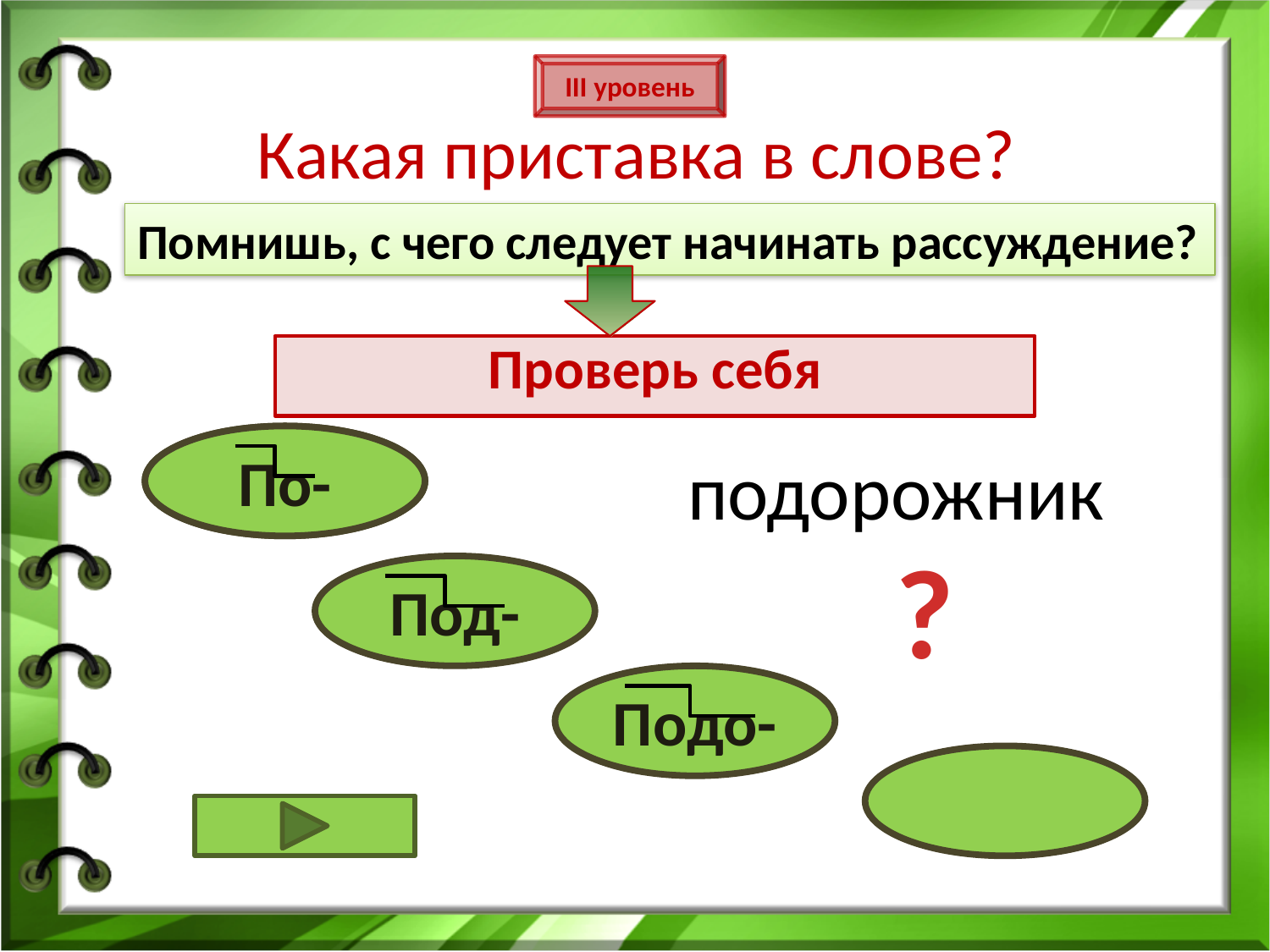

III уровень
# Какая приставка в слове?
Помнишь, с чего следует начинать рассуждение?

Сначала определяем корень
Проверь себя

верно
По-
подорожник
?
Под-
Подо-